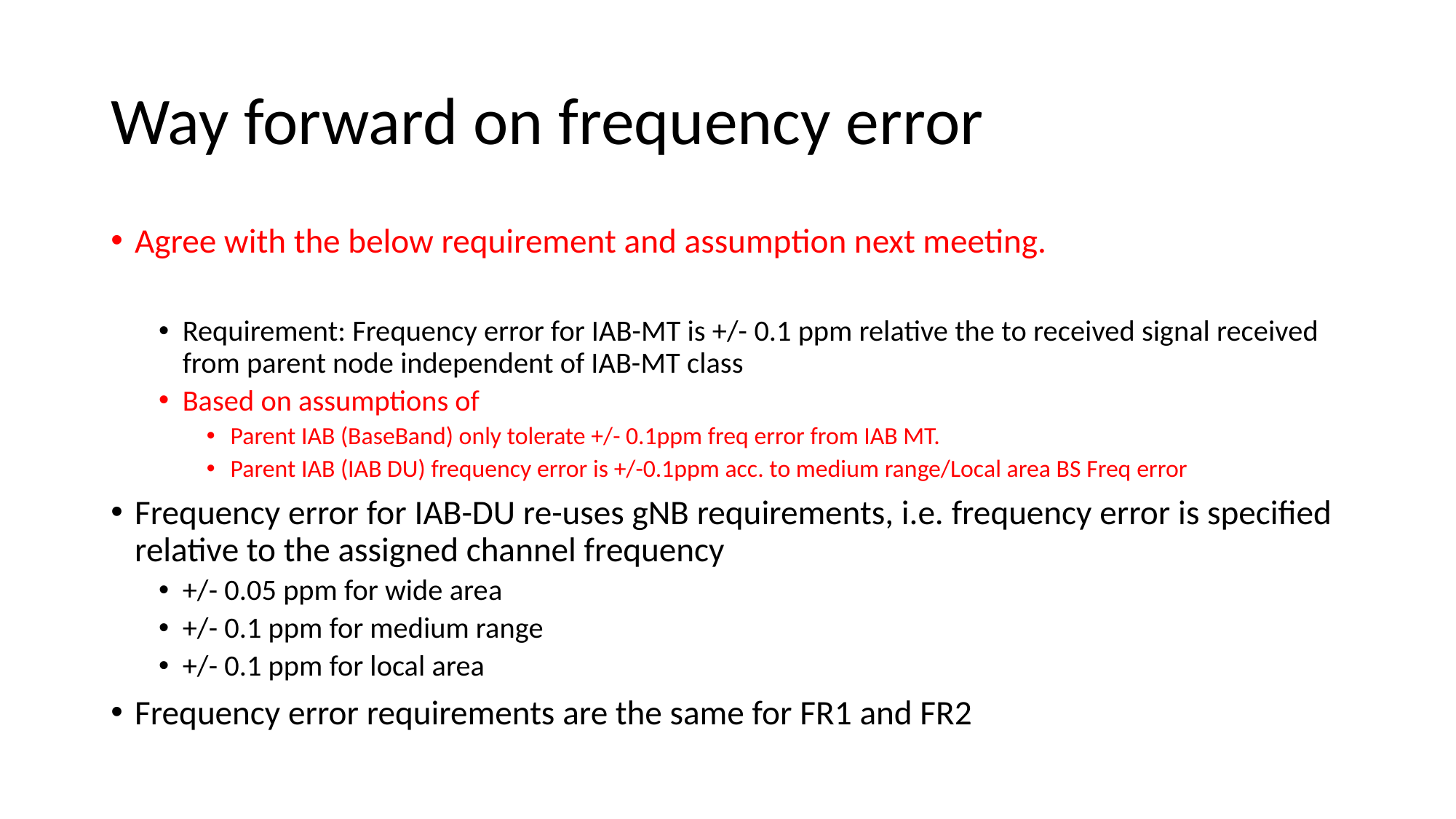

# Way forward on frequency error
Agree with the below requirement and assumption next meeting.

Requirement: Frequency error for IAB-MT is +/- 0.1 ppm relative the to received signal received from parent node independent of IAB-MT class
Based on assumptions of
Parent IAB (BaseBand) only tolerate +/- 0.1ppm freq error from IAB MT.
Parent IAB (IAB DU) frequency error is +/-0.1ppm acc. to medium range/Local area BS Freq error
Frequency error for IAB-DU re-uses gNB requirements, i.e. frequency error is specified relative to the assigned channel frequency
+/- 0.05 ppm for wide area
+/- 0.1 ppm for medium range
+/- 0.1 ppm for local area
Frequency error requirements are the same for FR1 and FR2